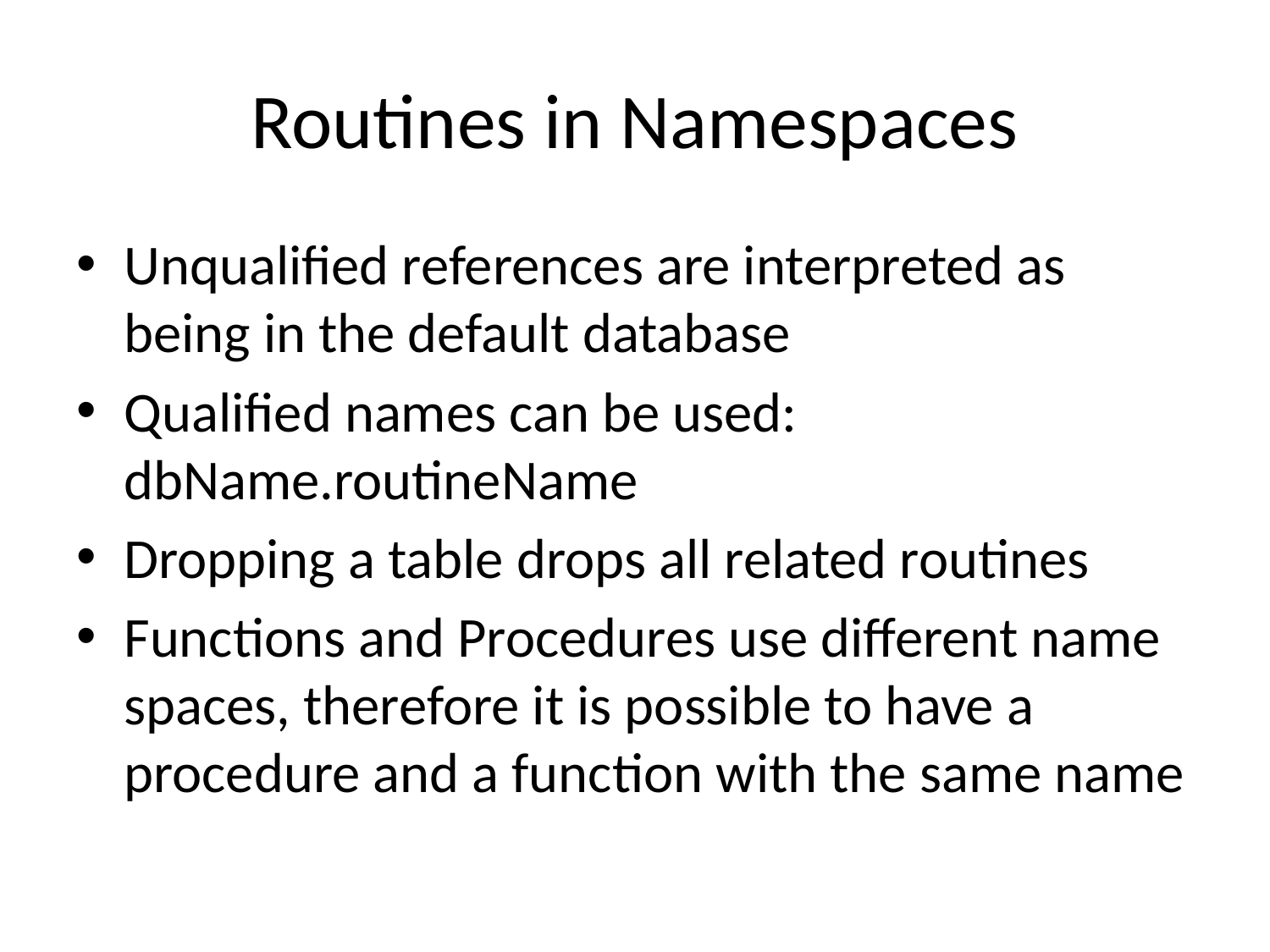

# Routines in Namespaces
Unqualified references are interpreted as being in the default database
Qualified names can be used: dbName.routineName
Dropping a table drops all related routines
Functions and Procedures use different name spaces, therefore it is possible to have a procedure and a function with the same name